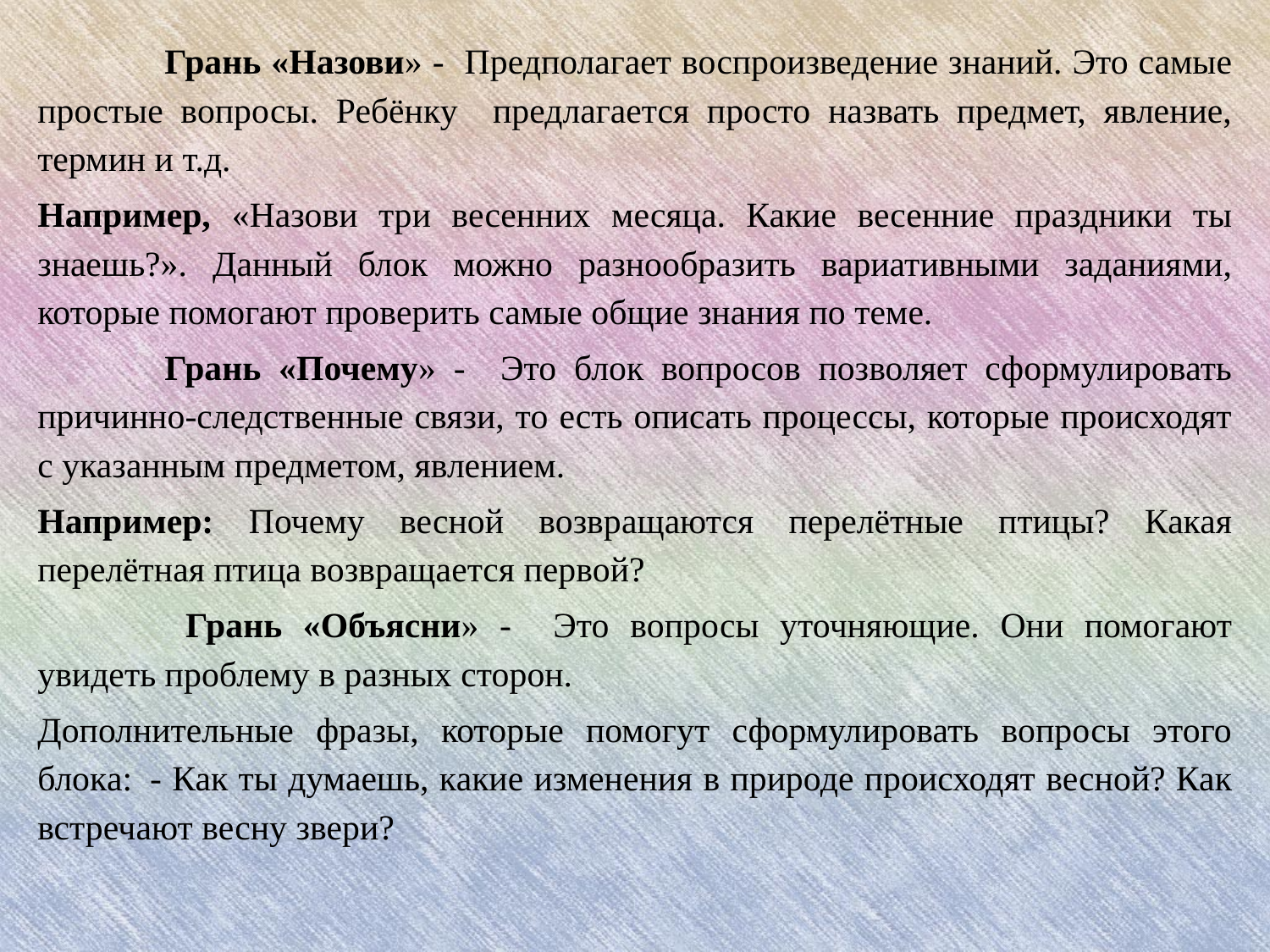

Грань «Назови» -  Предполагает воспроизведение знаний. Это самые простые вопросы. Ребёнку  предлагается просто назвать предмет, явление, термин и т.д.
Например, «Назови три весенних месяца. Какие весенние праздники ты знаешь?». Данный блок можно разнообразить вариативными заданиями, которые помогают проверить самые общие знания по теме.
	Грань «Почему» -  Это блок вопросов позволяет сформулировать причинно-следственные связи, то есть описать процессы, которые происходят с указанным предметом, явлением.
Например: Почему весной возвращаются перелётные птицы? Какая перелётная птица возвращается первой?
	 Грань «Объясни» -  Это вопросы уточняющие. Они помогают увидеть проблему в разных сторон.
Дополнительные фразы, которые помогут сформулировать вопросы этого блока:  - Как ты думаешь, какие изменения в природе происходят весной? Как встречают весну звери?